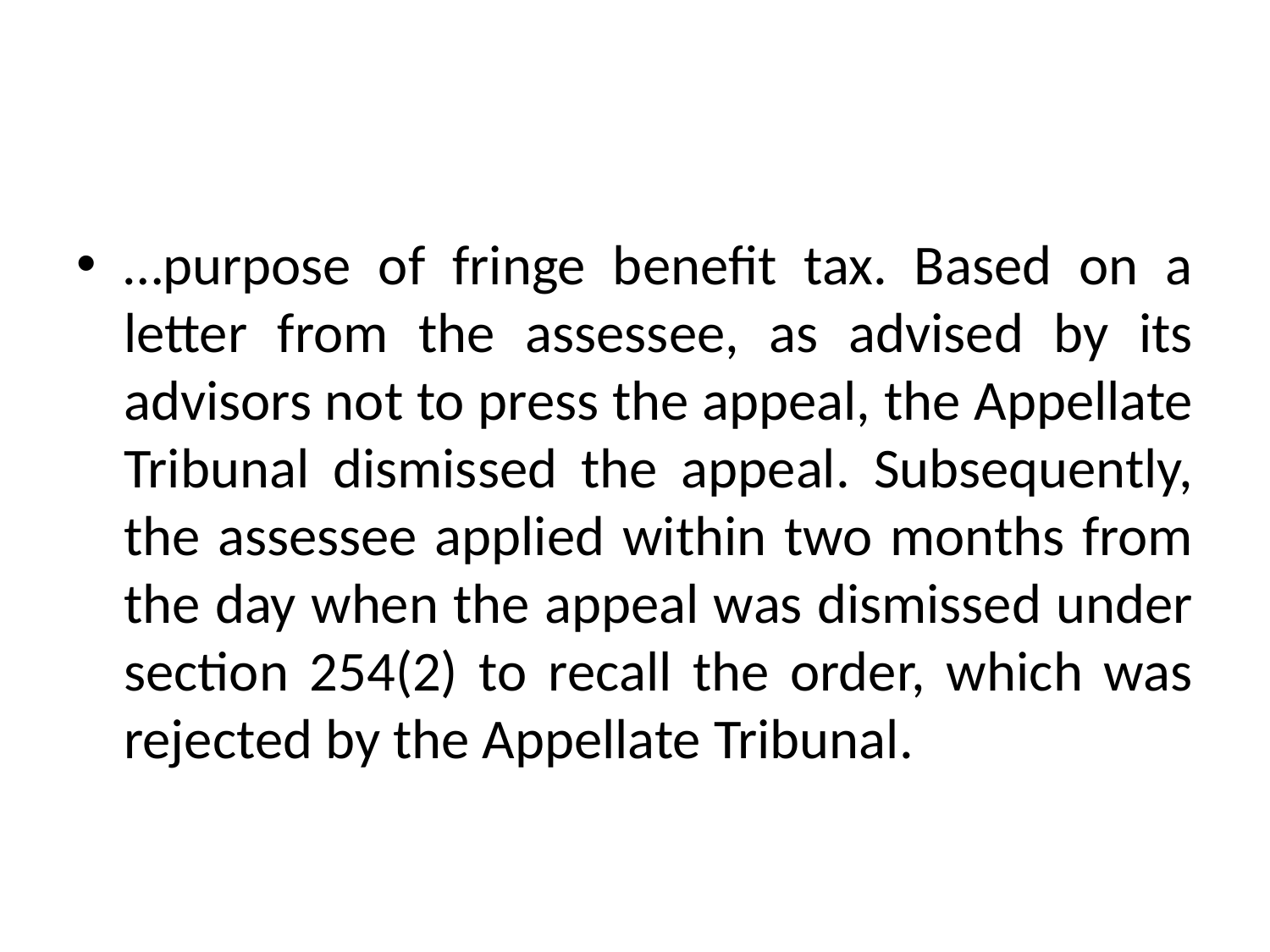

#
…purpose of fringe benefit tax. Based on a letter from the assessee, as advised by its advisors not to press the appeal, the Appellate Tribunal dismissed the appeal. Subsequently, the assessee applied within two months from the day when the appeal was dismissed under section 254(2) to recall the order, which was rejected by the Appellate Tribunal.